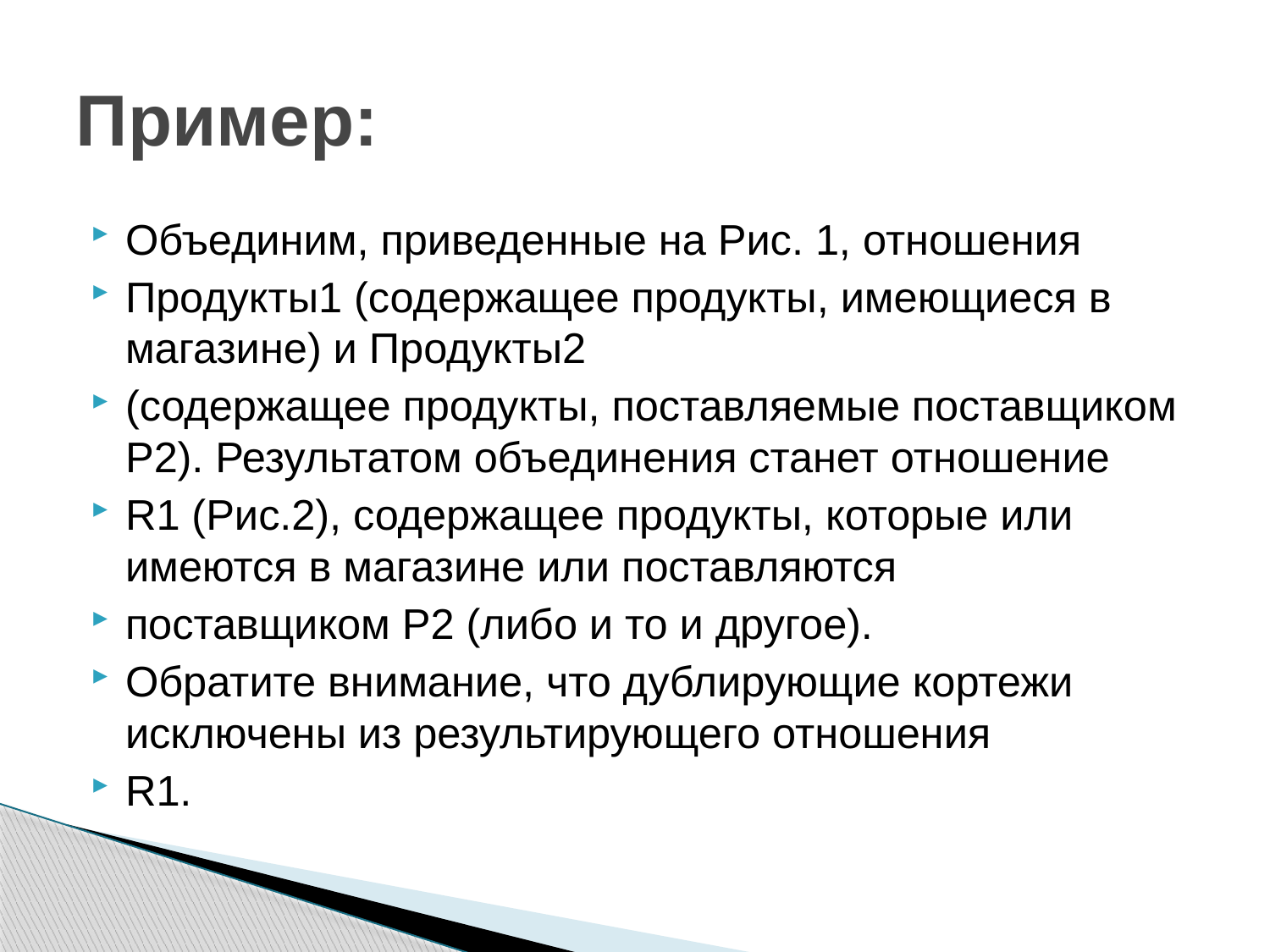

# Пример:
Объединим, приведенные на Рис. 1, отношения
Продукты1 (содержащее продукты, имеющиеся в магазине) и Продукты2
(содержащее продукты, поставляемые поставщиком P2). Результатом объединения станет отношение
R1 (Рис.2), содержащее продукты, которые или имеются в магазине или поставляются
поставщиком P2 (либо и то и другое).
Обратите внимание, что дублирующие кортежи исключены из результирующего отношения
R1.